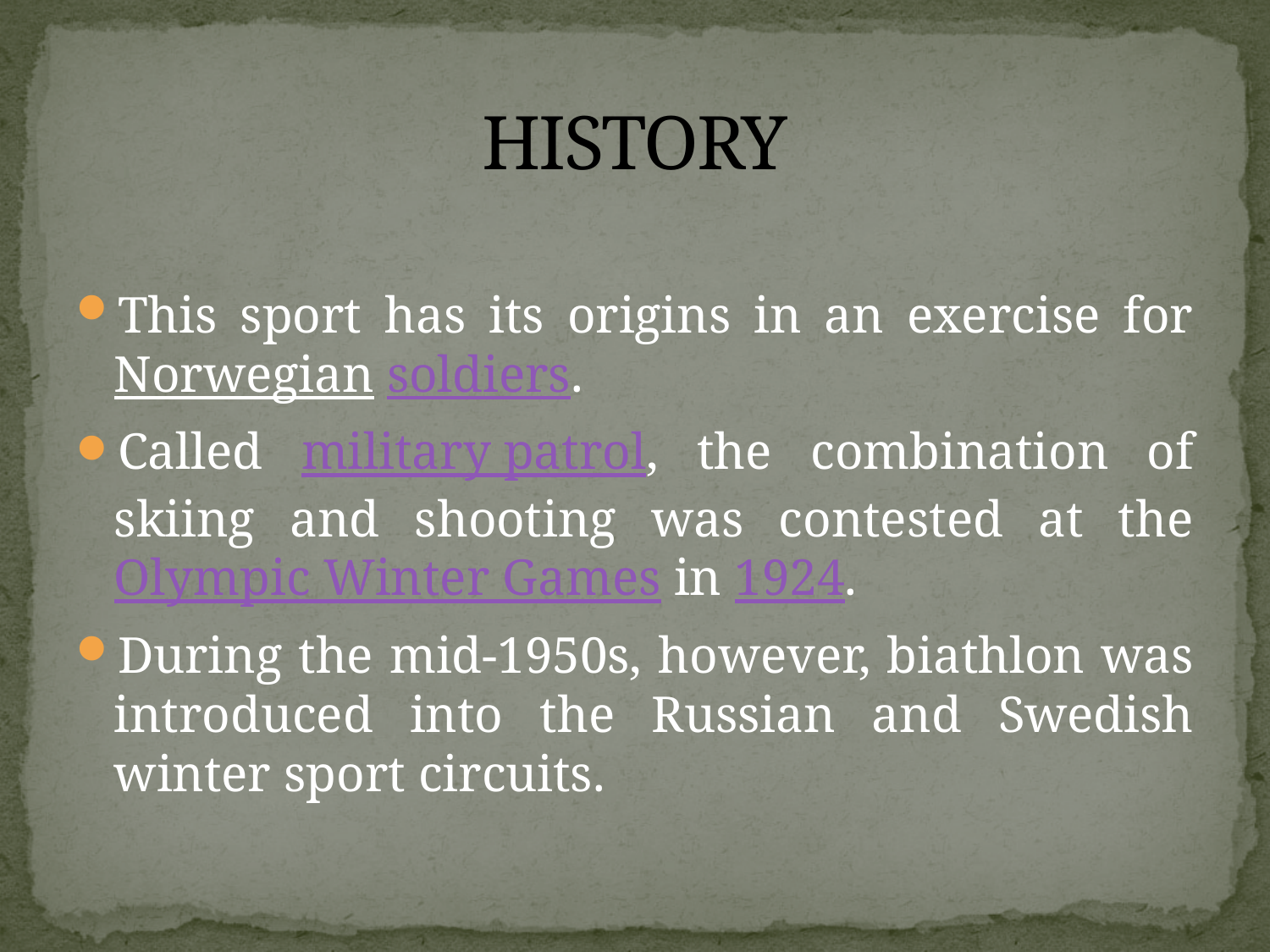

# HISTORY

This sport has its origins in an exercise for Norwegian soldiers.
Called military patrol, the combination of skiing and shooting was contested at the Olympic Winter Games in 1924.
During the mid-1950s, however, biathlon was introduced into the Russian and Swedish winter sport circuits.